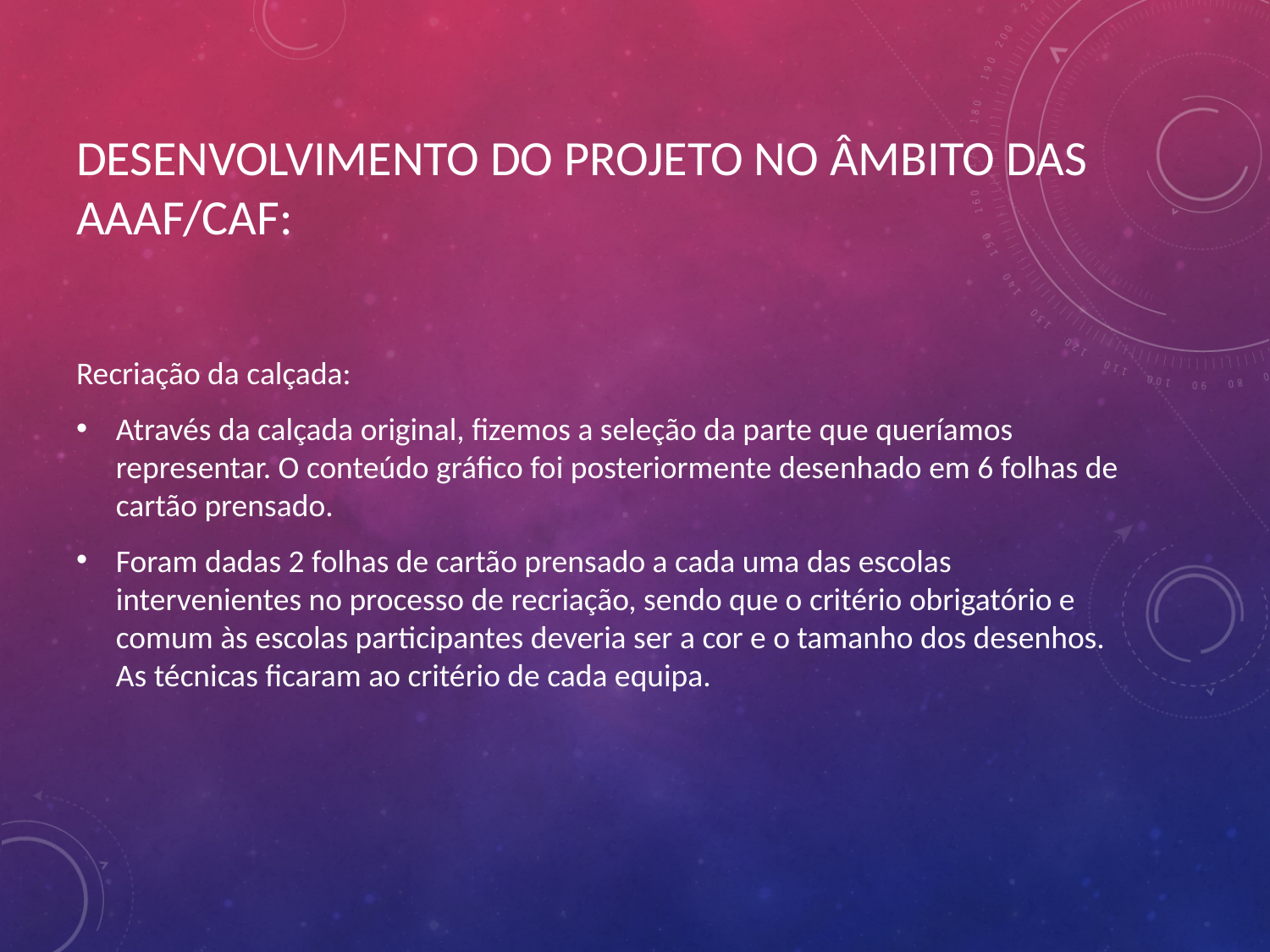

# Desenvolvimento do projeto no âmbito das AAAF/CAF:
Recriação da calçada:
Através da calçada original, fizemos a seleção da parte que queríamos representar. O conteúdo gráfico foi posteriormente desenhado em 6 folhas de cartão prensado.
Foram dadas 2 folhas de cartão prensado a cada uma das escolas intervenientes no processo de recriação, sendo que o critério obrigatório e comum às escolas participantes deveria ser a cor e o tamanho dos desenhos. As técnicas ficaram ao critério de cada equipa.